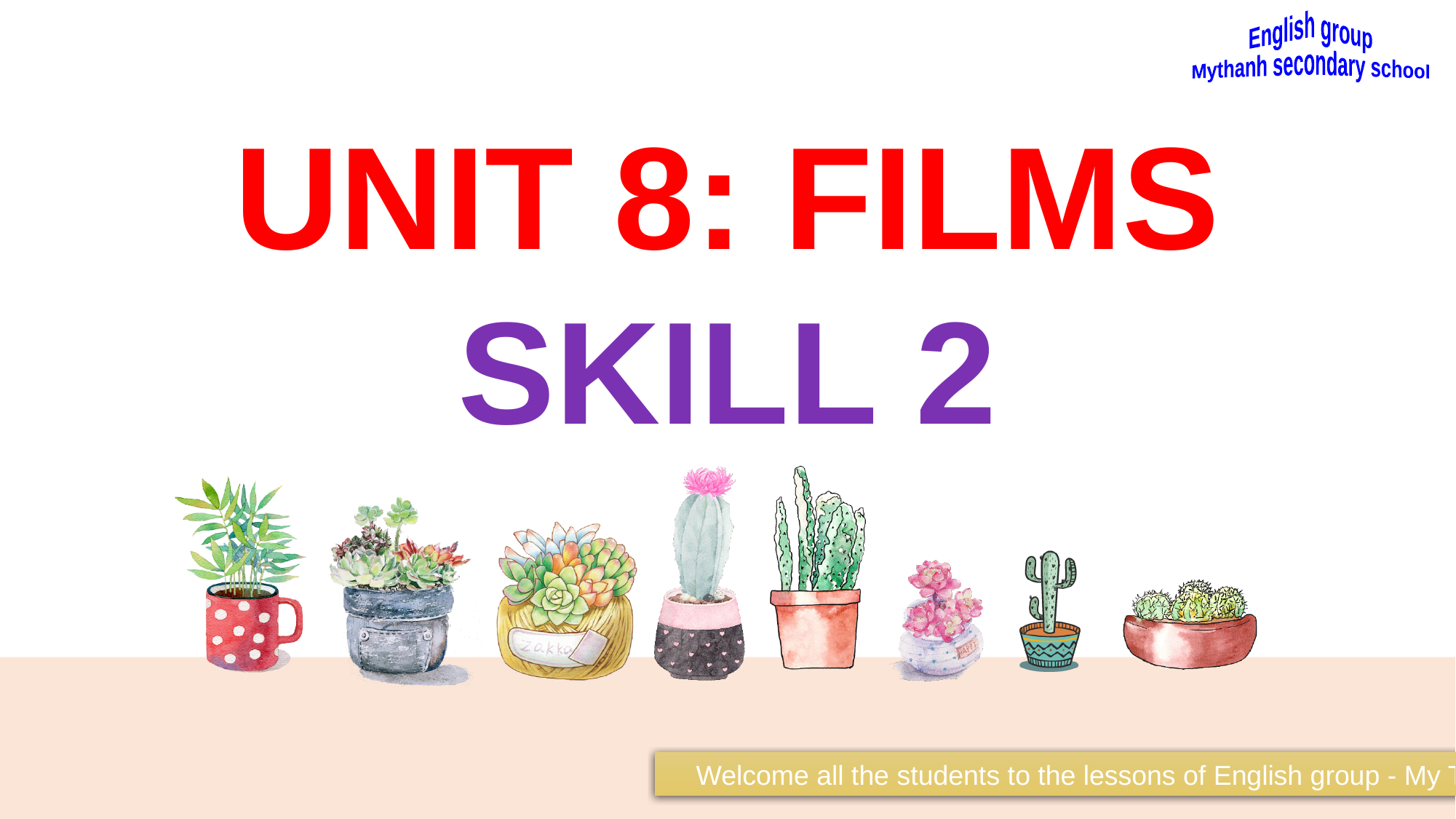

English group
Mythanh secondary school
UNIT 8: FILMS
SKILL 2
    Welcome all the students to the lessons of English group - My Thanh Secondary school.